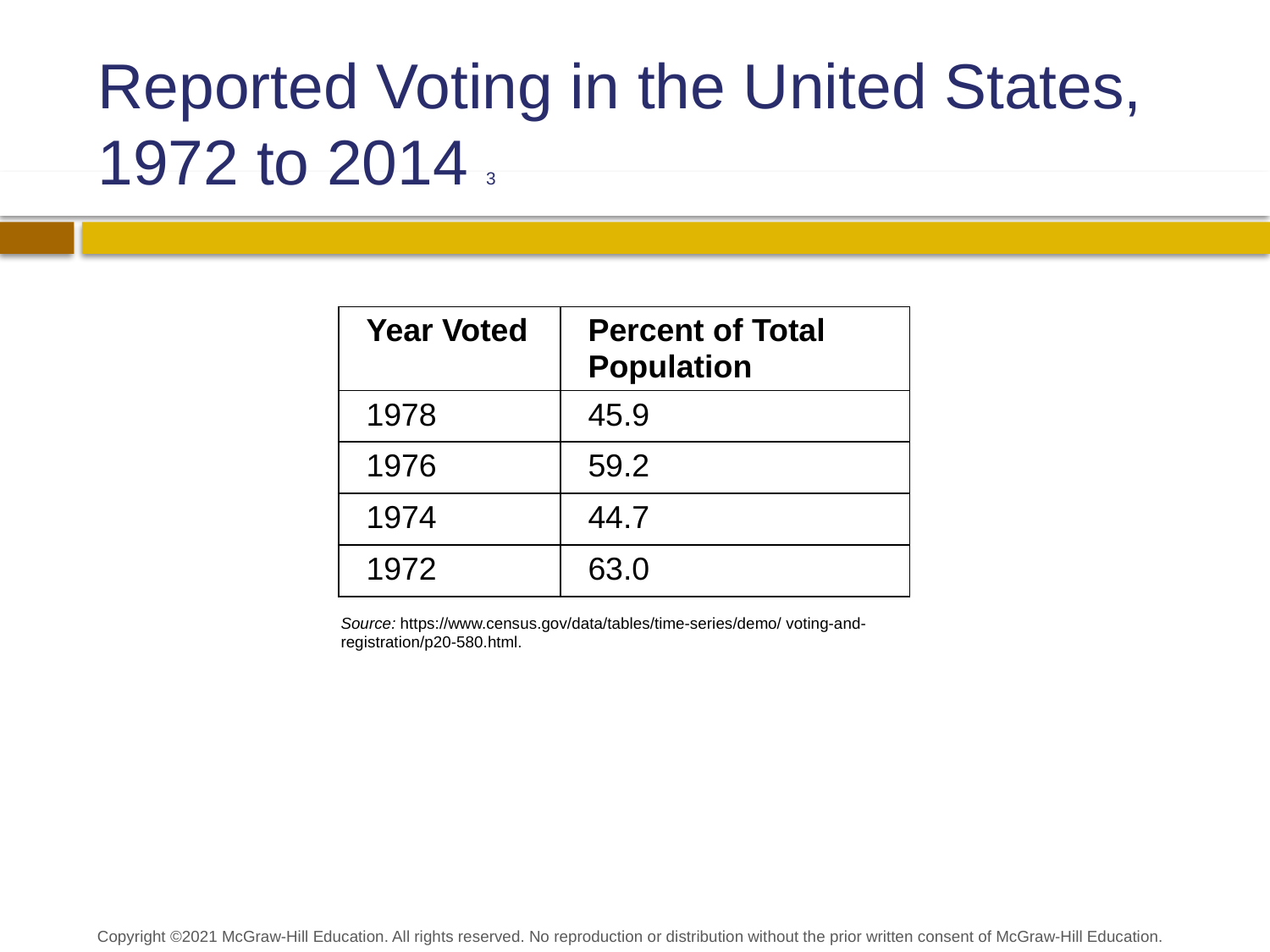

# Reported Voting in the United States, 1972 to 2014 3
| Year Voted | Percent of Total Population |
| --- | --- |
| 1978 | 45.9 |
| 1976 | 59.2 |
| 1974 | 44.7 |
| 1972 | 63.0 |
Source: https://www.census.gov/data/tables/time-series/demo/ voting-and-registration/p20-580.html.